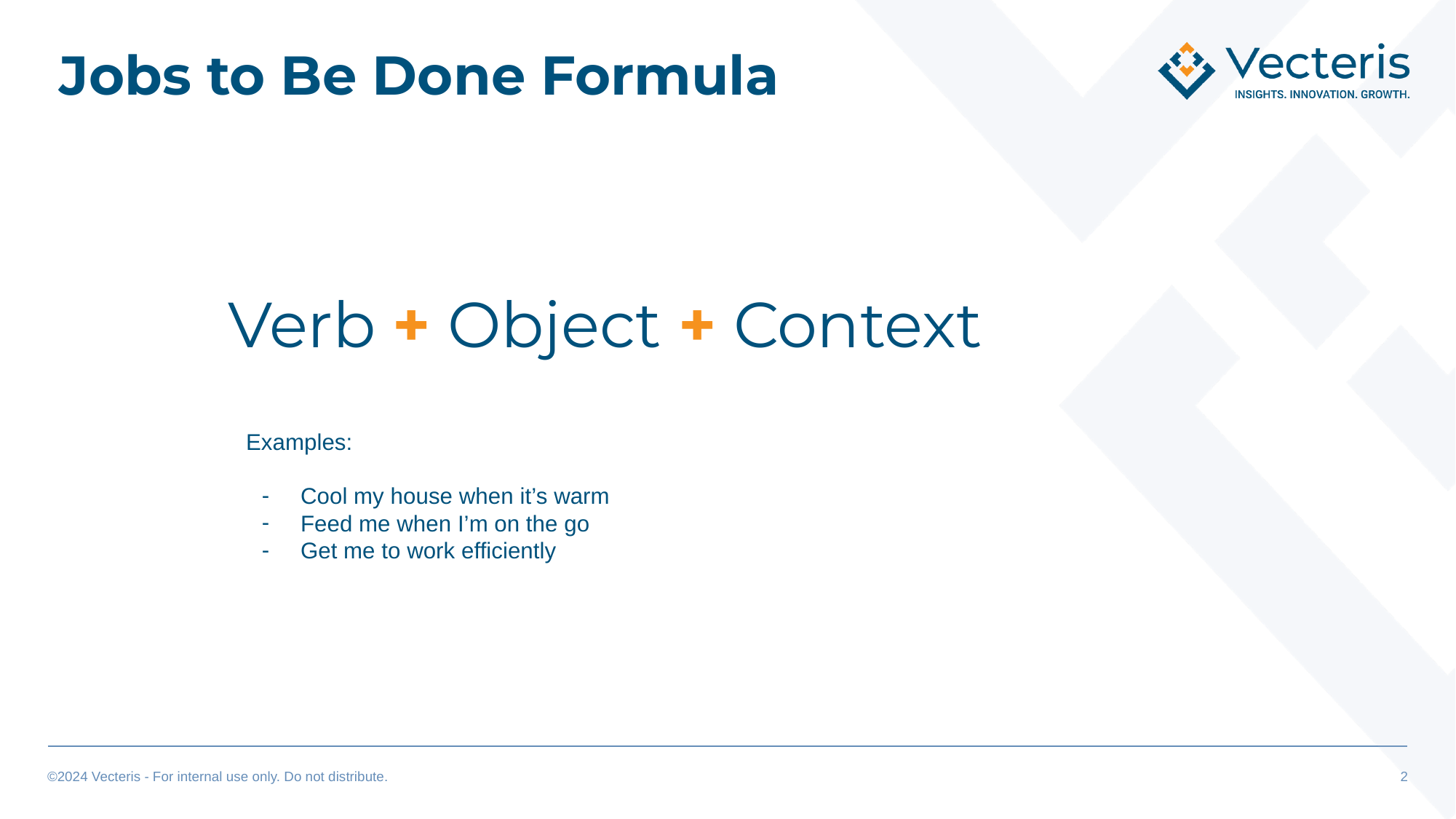

# Jobs to Be Done Formula
Verb + Object + Context
Examples:

Cool my house when it’s warm
Feed me when I’m on the go
Get me to work efficiently